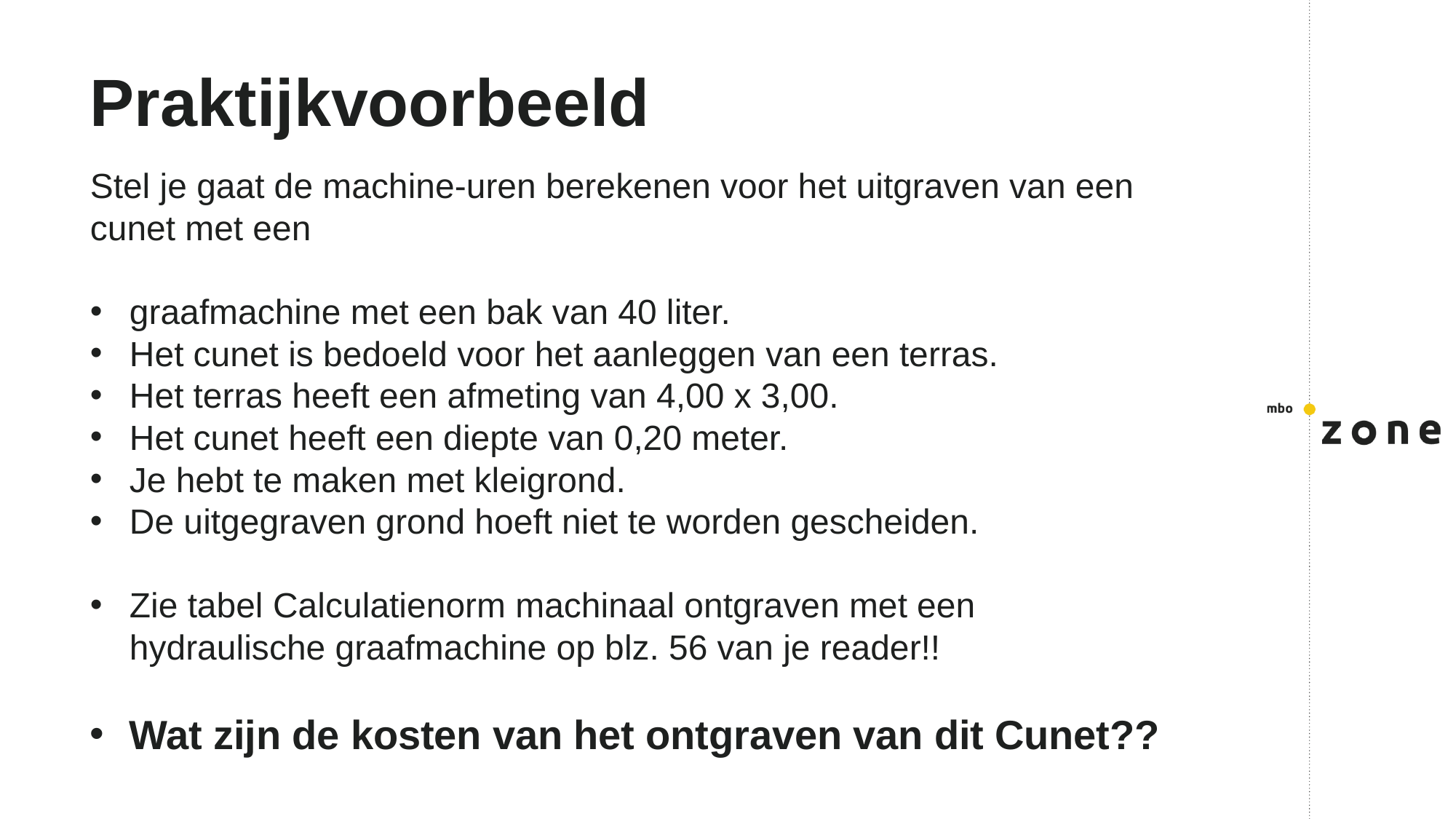

# Praktijkvoorbeeld
Stel je gaat de machine-uren berekenen voor het uitgraven van een cunet met een

graafmachine met een bak van 40 liter.
Het cunet is bedoeld voor het aanleggen van een terras.
Het terras heeft een afmeting van 4,00 x 3,00.
Het cunet heeft een diepte van 0,20 meter.
Je hebt te maken met kleigrond.
De uitgegraven grond hoeft niet te worden gescheiden.

Zie tabel Calculatienorm machinaal ontgraven met een hydraulische graafmachine op blz. 56 van je reader!!

Wat zijn de kosten van het ontgraven van dit Cunet??